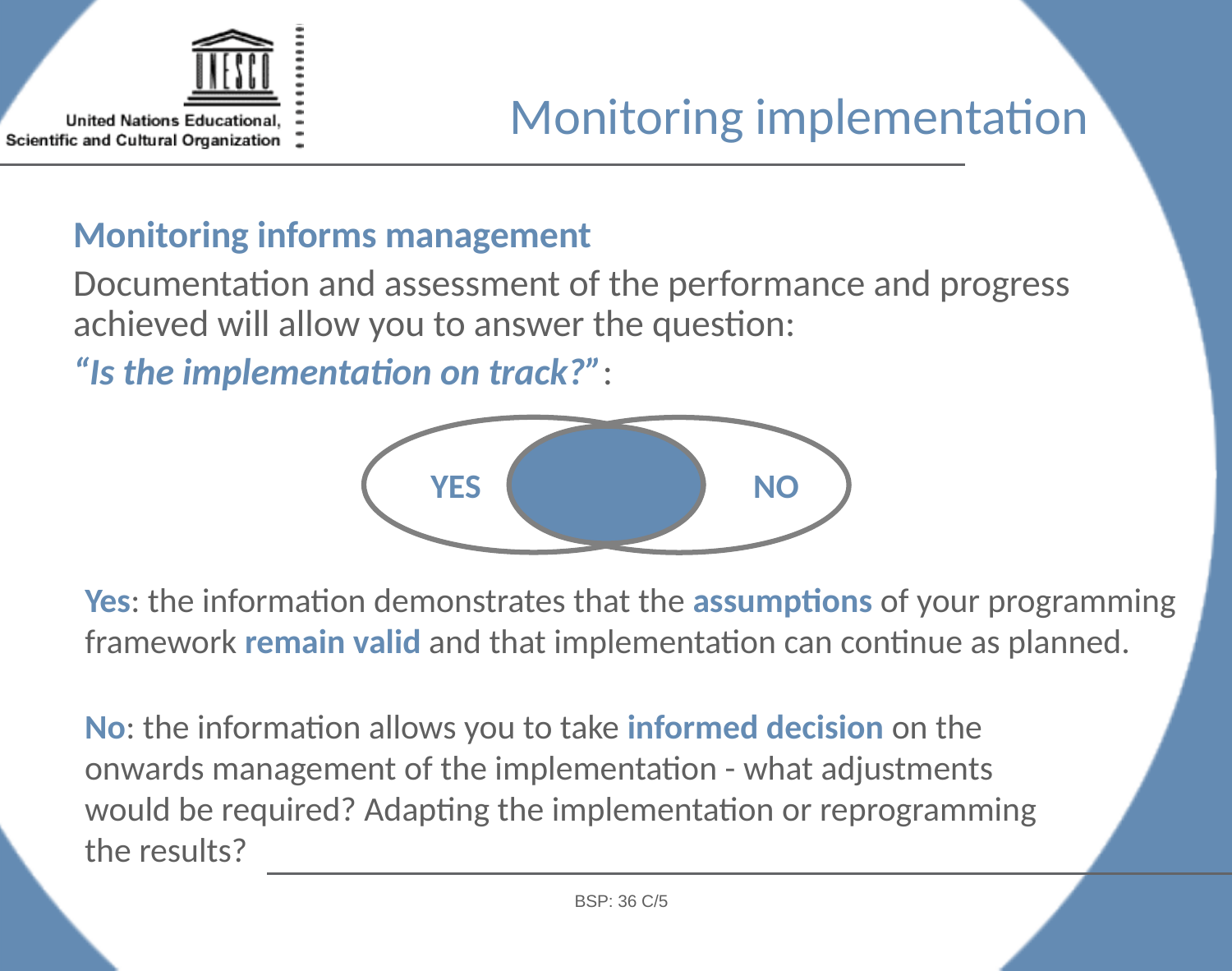

# Monitoring implementation
Monitoring informs management
Documentation and assessment of the performance and progress achieved will allow you to answer the question:
“Is the implementation on track?”:

YES
NO
Yes: the information demonstrates that the assumptions of your programming framework remain valid and that implementation can continue as planned.
No: the information allows you to take informed decision on the onwards management of the implementation - what adjustments would be required? Adapting the implementation or reprogramming the results?
BSP: 36 C/5